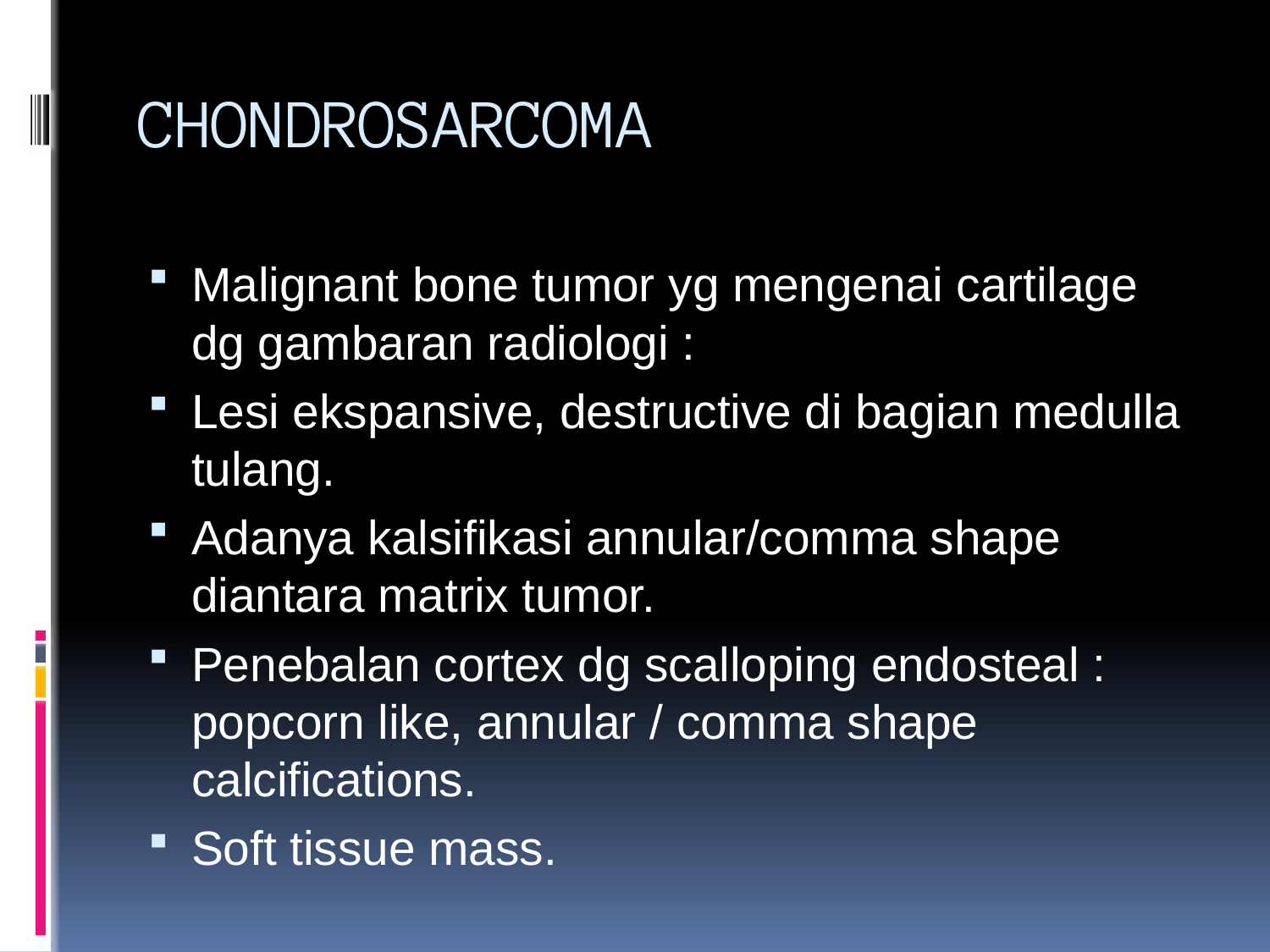

# CHONDROSARCOMA
Malignant bone tumor yg mengenai cartilage dg gambaran radiologi :
Lesi ekspansive, destructive di bagian medulla tulang.
Adanya kalsifikasi annular/comma shape diantara matrix tumor.
Penebalan cortex dg scalloping endosteal : popcorn like, annular / comma shape calcifications.
Soft tissue mass.